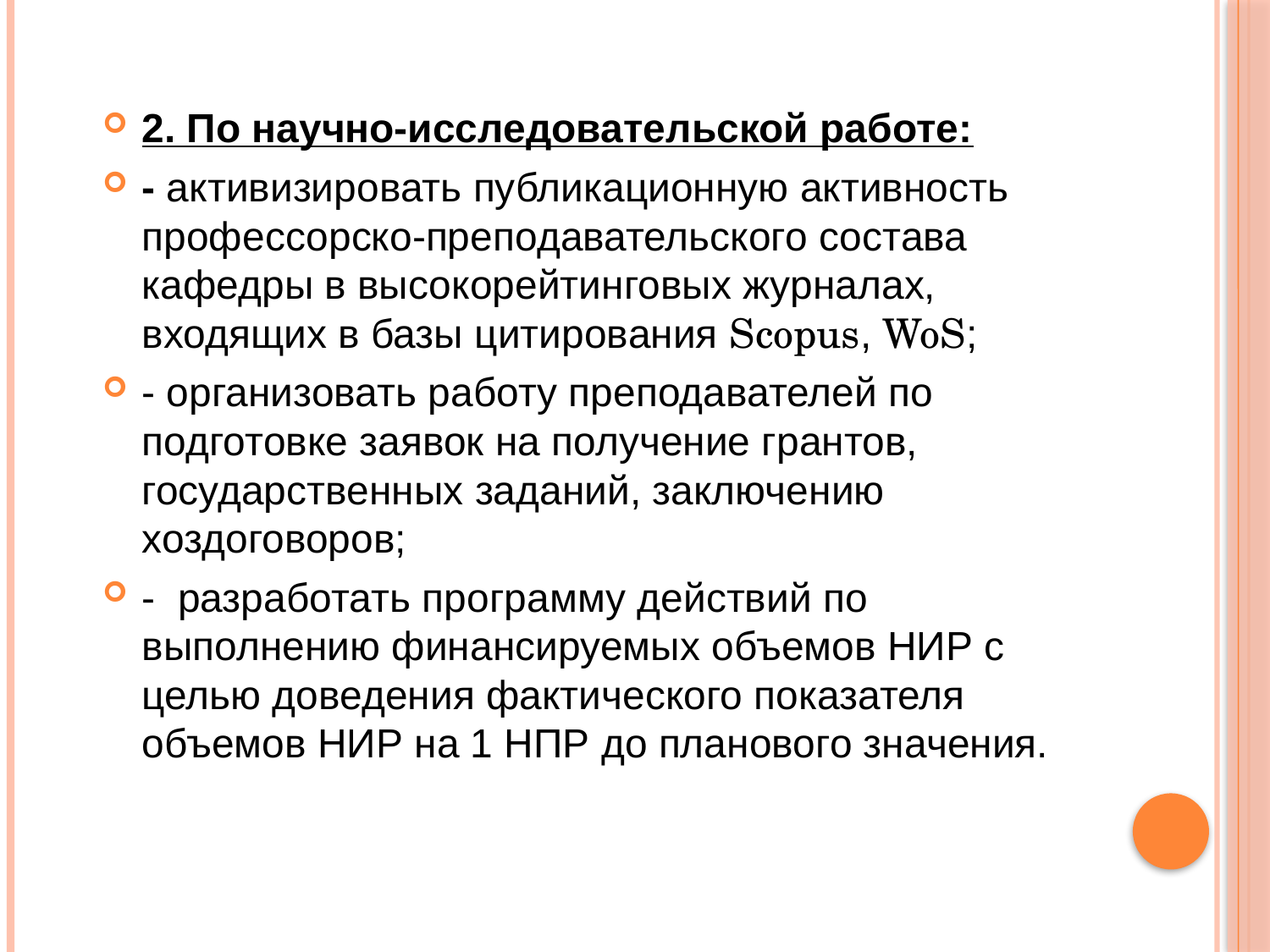

2. По научно-исследовательской работе:
- активизировать публикационную активность профессорско-преподавательского состава кафедры в высокорейтинговых журналах, входящих в базы цитирования Scopus, WoS;
- организовать работу преподавателей по подготовке заявок на получение грантов, государственных заданий, заключению хоздоговоров;
-  разработать программу действий по выполнению финансируемых объемов НИР с целью доведения фактического показателя объемов НИР на 1 НПР до планового значения.